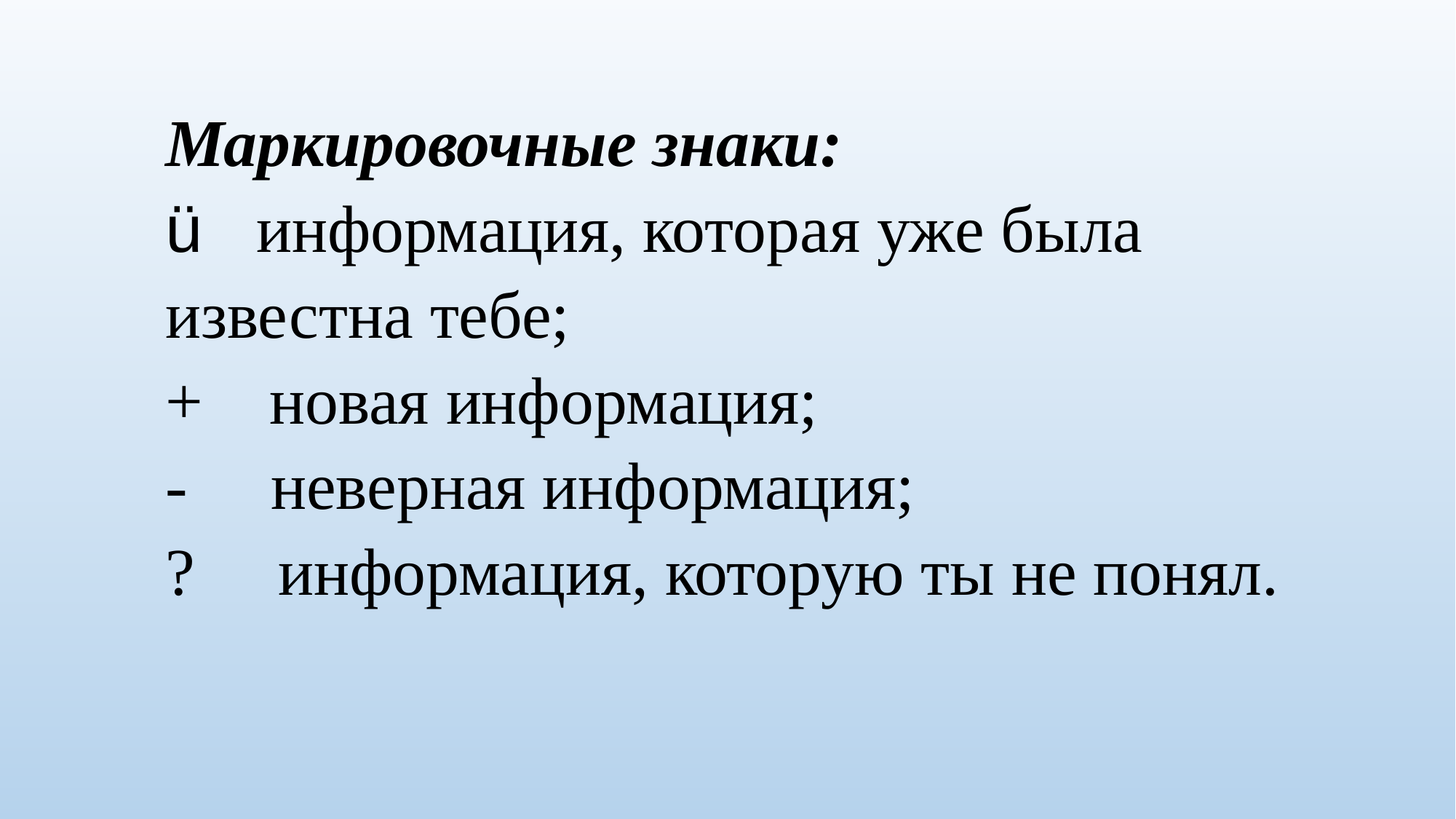

# Маркировочные знаки: ü   информация, которая уже была известна тебе; +    новая информация; -     неверная информация; ?     информация, которую ты не понял.